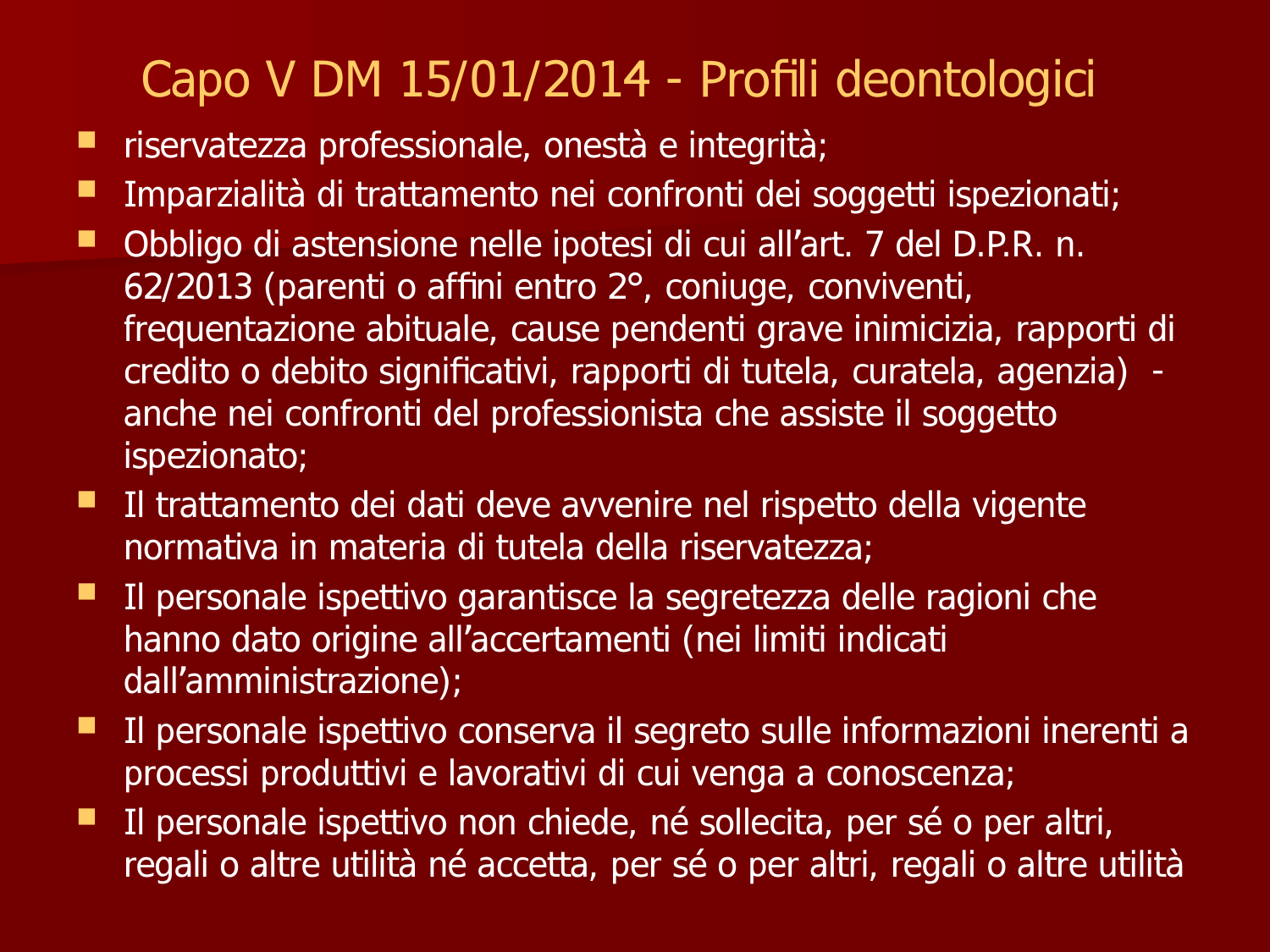

# Capo V DM 15/01/2014 - Profili deontologici
riservatezza professionale, onestà e integrità;
Imparzialità di trattamento nei confronti dei soggetti ispezionati;
Obbligo di astensione nelle ipotesi di cui all’art. 7 del D.P.R. n. 62/2013 (parenti o affini entro 2°, coniuge, conviventi, frequentazione abituale, cause pendenti grave inimicizia, rapporti di credito o debito significativi, rapporti di tutela, curatela, agenzia)  - anche nei confronti del professionista che assiste il soggetto ispezionato;
Il trattamento dei dati deve avvenire nel rispetto della vigente normativa in materia di tutela della riservatezza;
Il personale ispettivo garantisce la segretezza delle ragioni che hanno dato origine all’accertamenti (nei limiti indicati dall’amministrazione);
Il personale ispettivo conserva il segreto sulle informazioni inerenti a processi produttivi e lavorativi di cui venga a conoscenza;
Il personale ispettivo non chiede, né sollecita, per sé o per altri, regali o altre utilità né accetta, per sé o per altri, regali o altre utilità